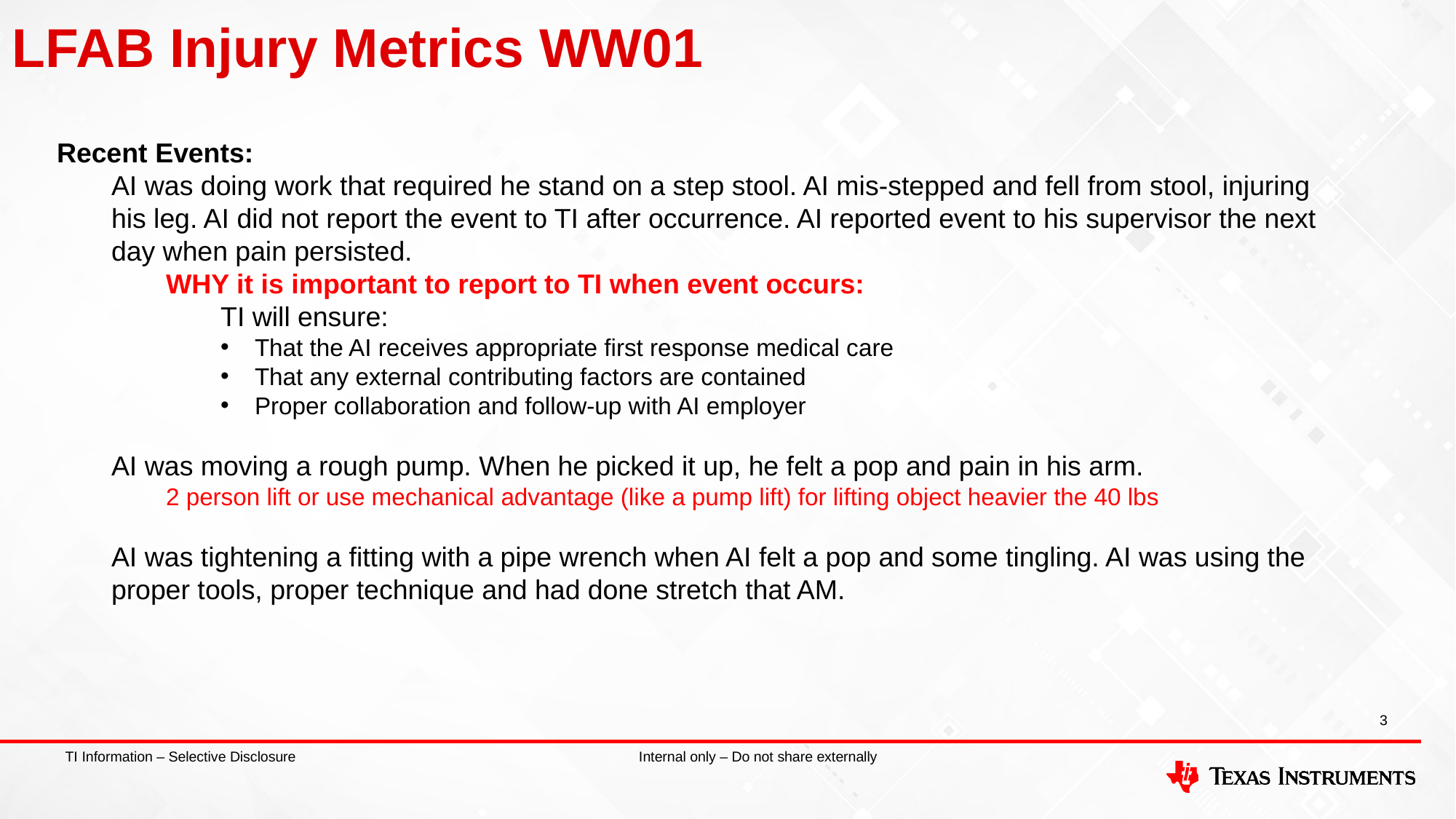

# LFAB Injury Metrics WW01
Recent Events:
AI was doing work that required he stand on a step stool. AI mis-stepped and fell from stool, injuring his leg. AI did not report the event to TI after occurrence. AI reported event to his supervisor the next day when pain persisted.
WHY it is important to report to TI when event occurs:
TI will ensure:
That the AI receives appropriate first response medical care
That any external contributing factors are contained
Proper collaboration and follow-up with AI employer

AI was moving a rough pump. When he picked it up, he felt a pop and pain in his arm.
2 person lift or use mechanical advantage (like a pump lift) for lifting object heavier the 40 lbs

AI was tightening a fitting with a pipe wrench when AI felt a pop and some tingling. AI was using the proper tools, proper technique and had done stretch that AM.
3